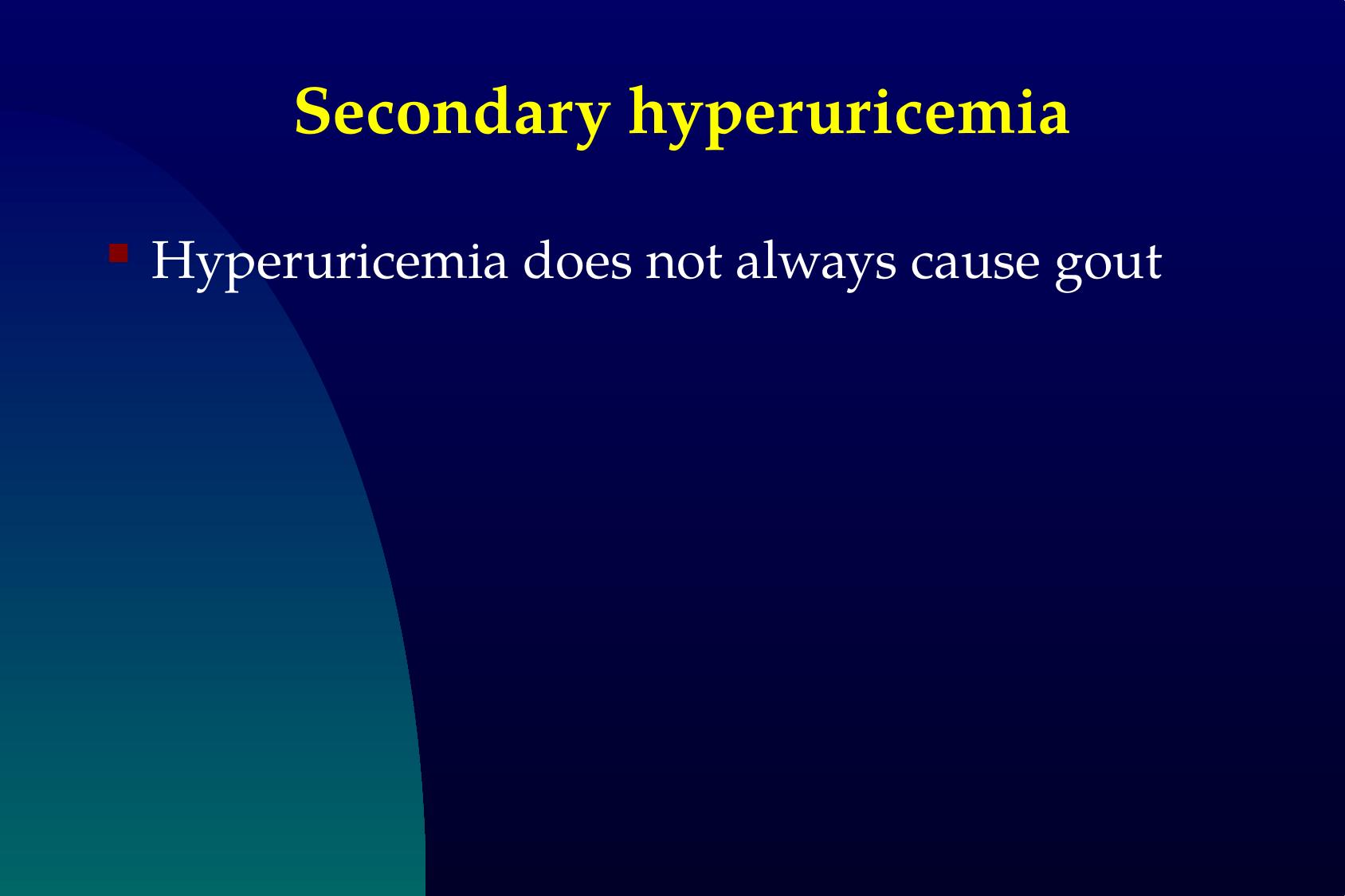

# Secondary hyperuricemia
Hyperuricemia does not always cause gout